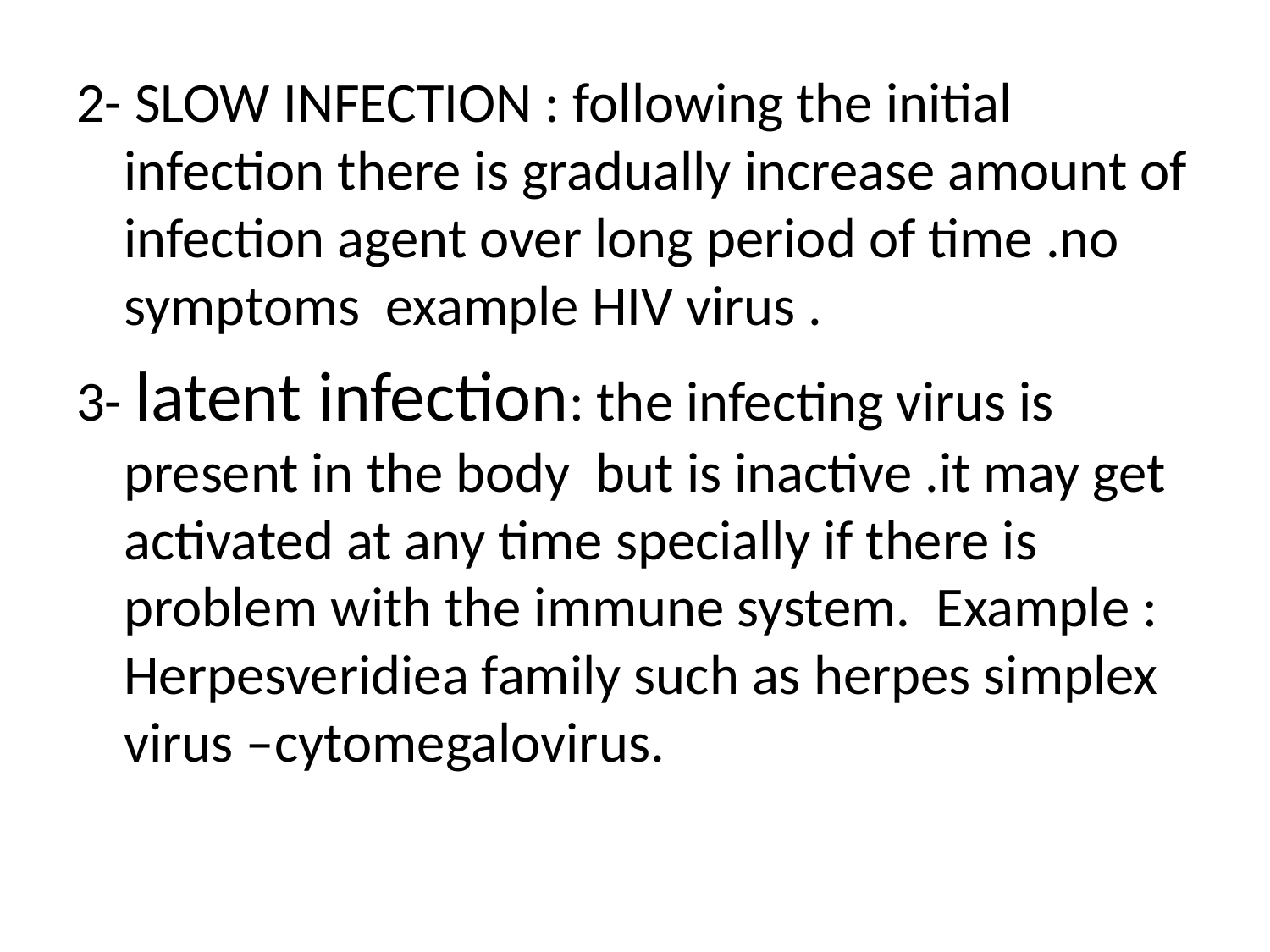

#
2- SLOW INFECTION : following the initial infection there is gradually increase amount of infection agent over long period of time .no symptoms  example HIV virus .
3- latent infection: the infecting virus is present in the body  but is inactive .it may get activated at any time specially if there is problem with the immune system.  Example : Herpesveridiea family such as herpes simplex virus –cytomegalovirus.